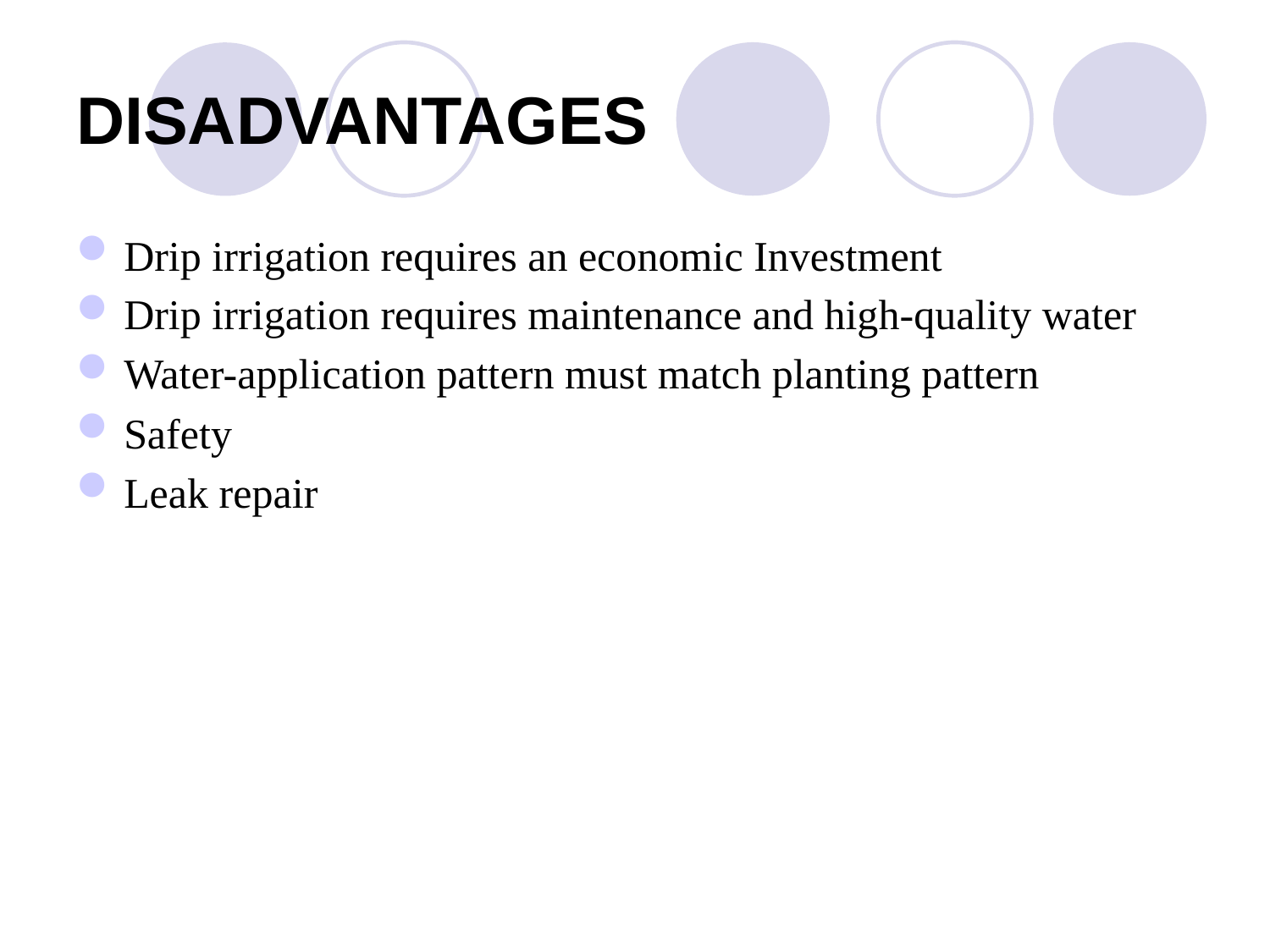

# DISADVANTAGES
Drip irrigation requires an economic Investment
Drip irrigation requires maintenance and high-quality water
Water-application pattern must match planting pattern
Safety
Leak repair